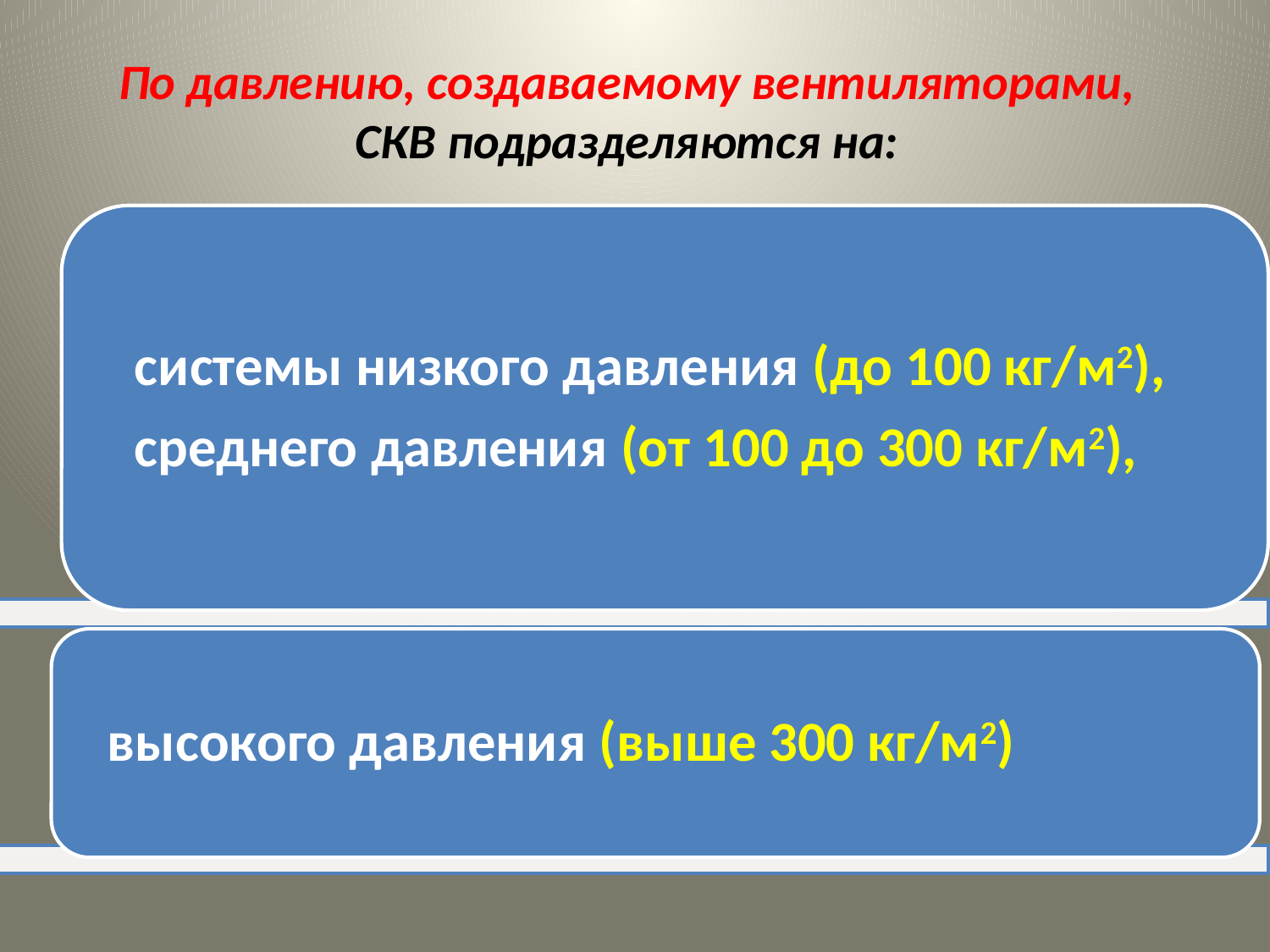

# По давлению, создаваемому вентиляторами, СКВ подразделяются на:
системы низкого давления (до 100 кг/м2),
среднего давления (от 100 до 300 кг/м2),
высокого давления (выше 300 кг/м2)